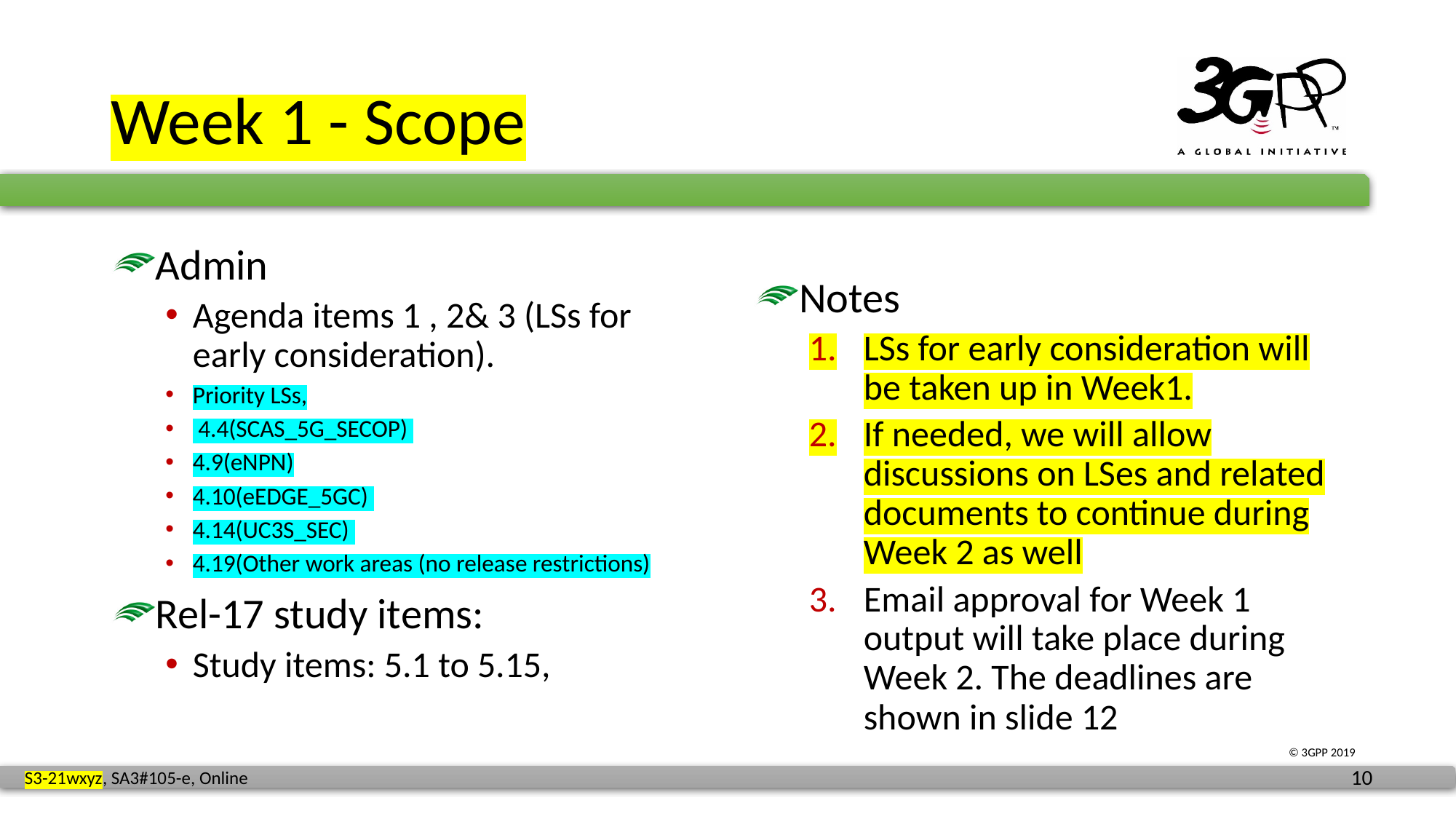

# Week 1 - Scope

Admin
Agenda items 1 , 2& 3 (LSs for early consideration).
Priority LSs,
 4.4(SCAS_5G_SECOP)
4.9(eNPN)
4.10(eEDGE_5GC)
4.14(UC3S_SEC)
4.19(Other work areas (no release restrictions)
Rel-17 study items:
Study items: 5.1 to 5.15,

Notes
LSs for early consideration will be taken up in Week1.
If needed, we will allow discussions on LSes and related documents to continue during Week 2 as well
Email approval for Week 1 output will take place during Week 2. The deadlines are shown in slide 12